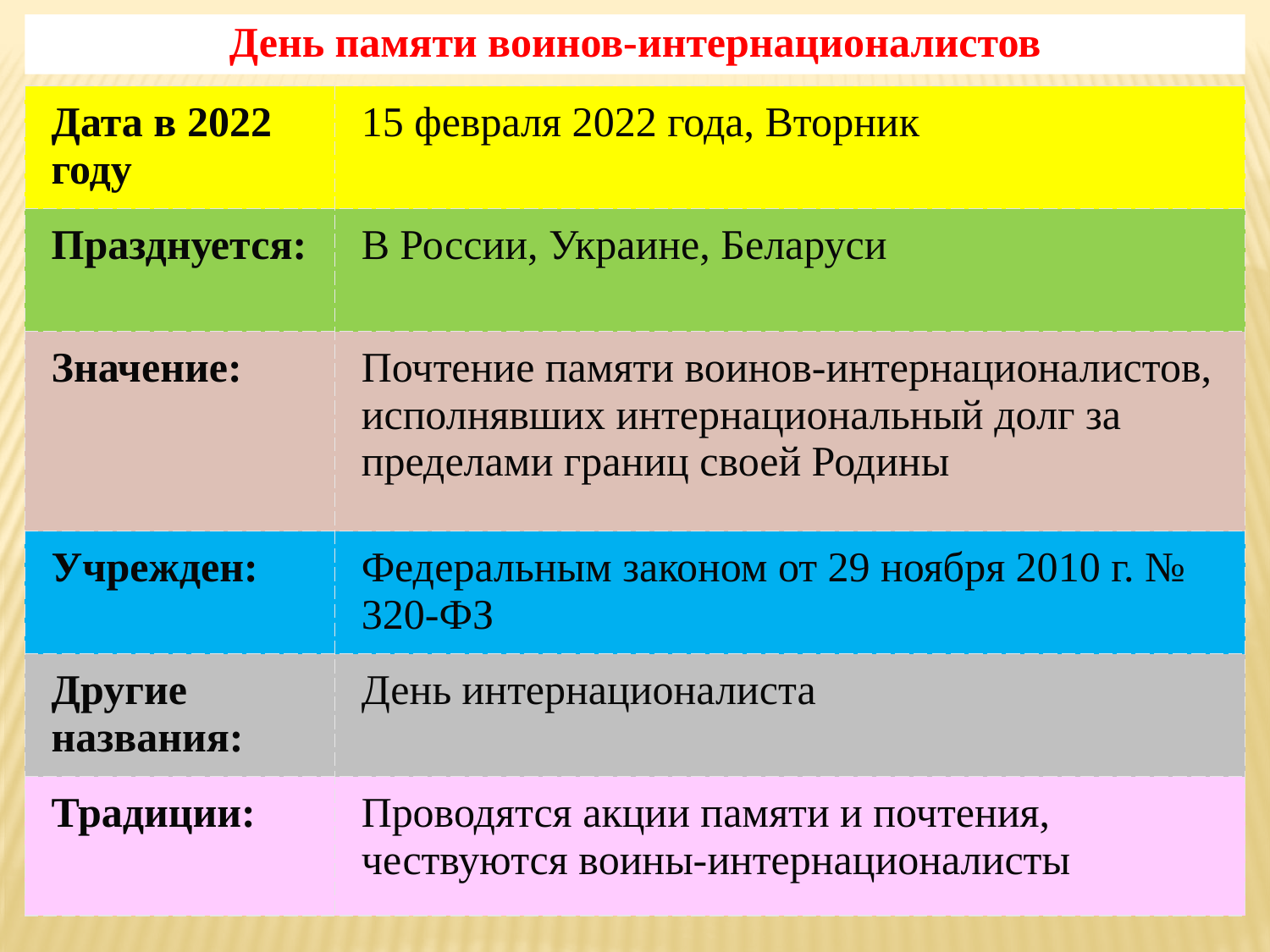

День памяти воинов-интернационалистов
| Дата в 2022 году | 15 февраля 2022 года, Вторник |
| --- | --- |
| Празднуется: | В России, Украине, Беларуси |
| Значение: | Почтение памяти воинов-интернационалистов, исполнявших интернациональный долг за пределами границ своей Родины |
| Учрежден: | Федеральным законом от 29 ноября 2010 г. № 320-ФЗ |
| Другие названия: | День интернационалиста |
| Традиции: | Проводятся акции памяти и почтения, чествуются воины-интернационалисты |